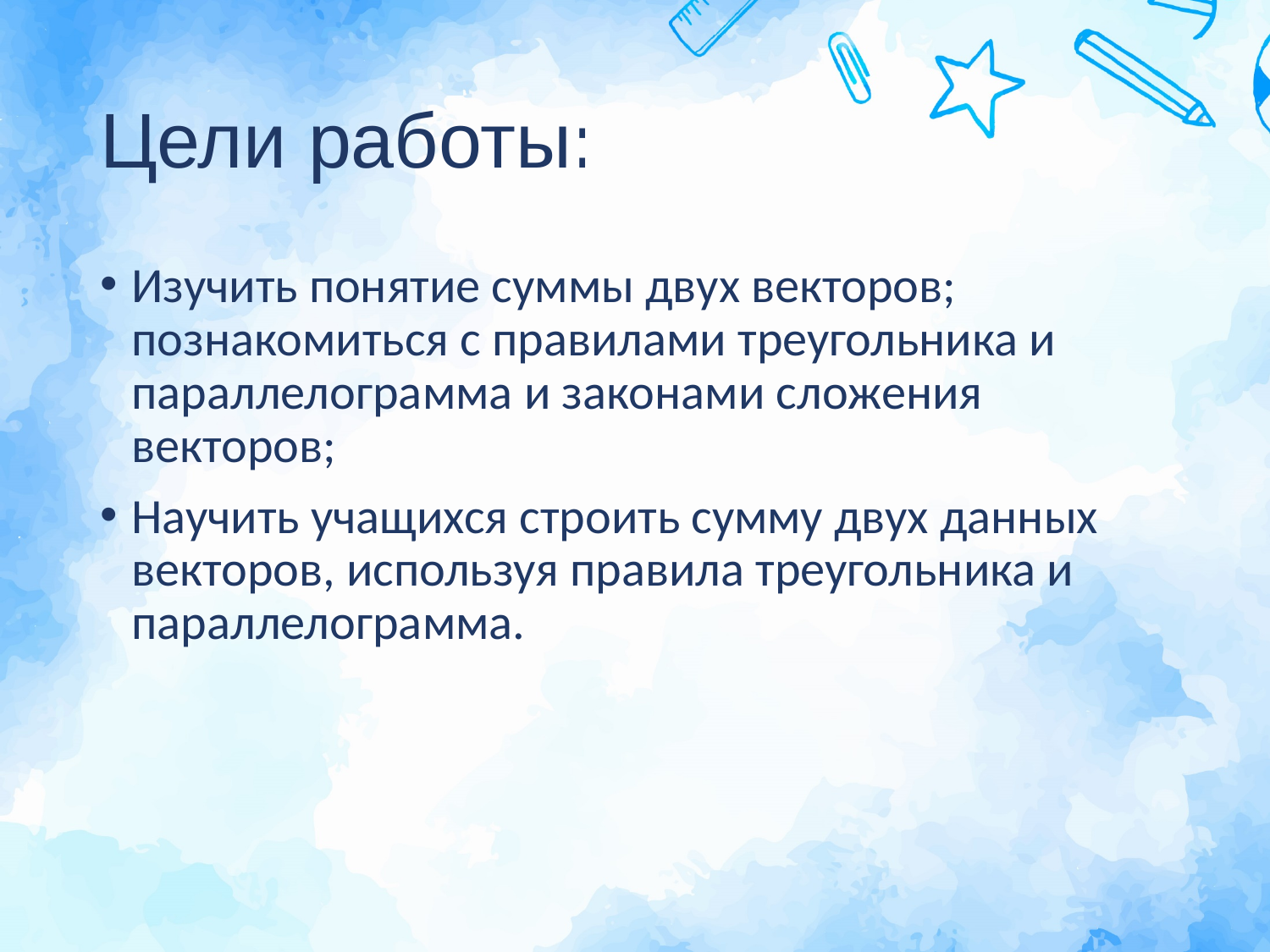

# Цели работы:
Изучить понятие суммы двух векторов; познакомиться с правилами треугольника и параллелограмма и законами сложения векторов;
Научить учащихся строить сумму двух данных векторов, используя правила треугольника и параллелограмма.